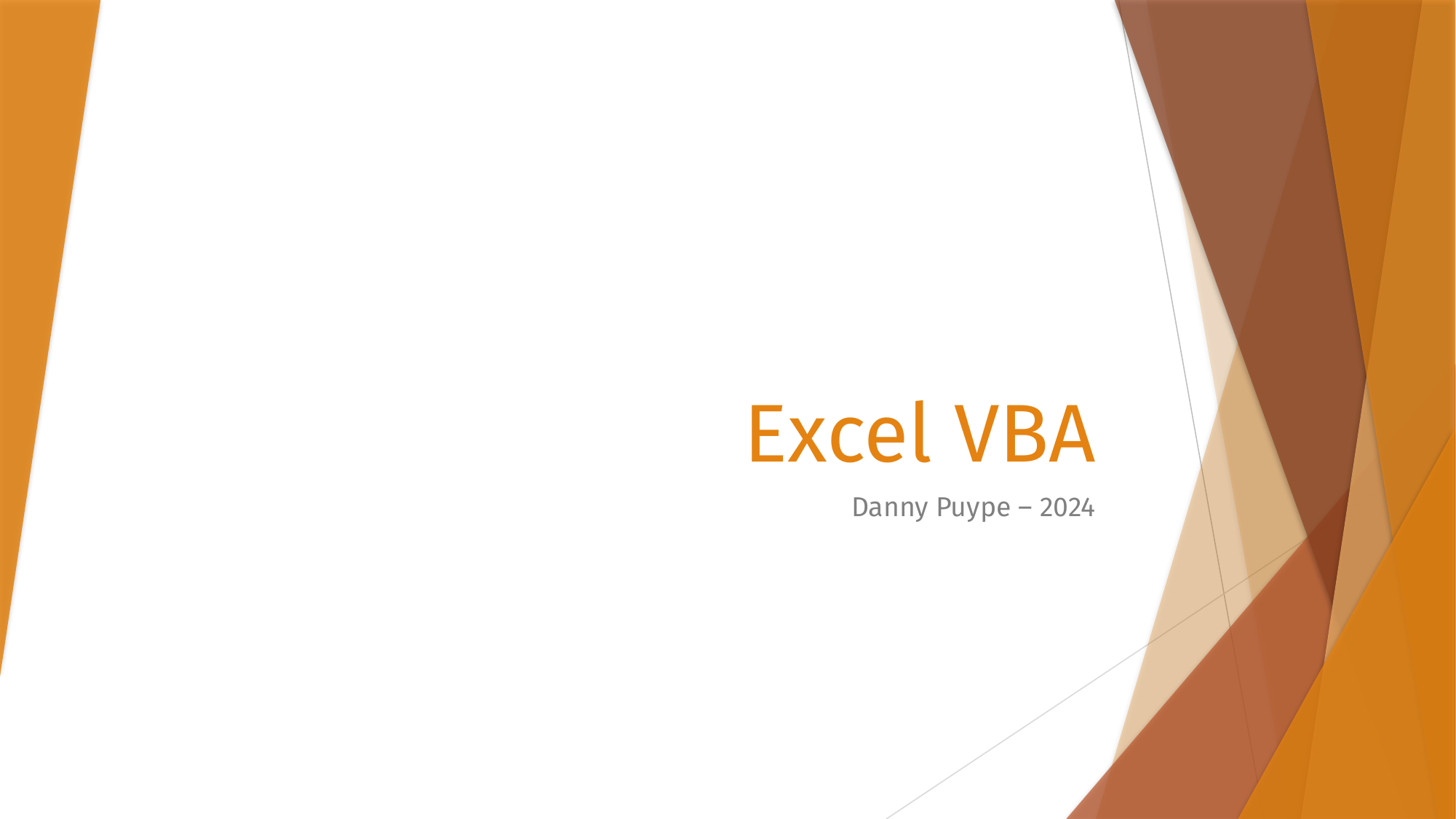

# Excel VBA
Danny Puype – 2024